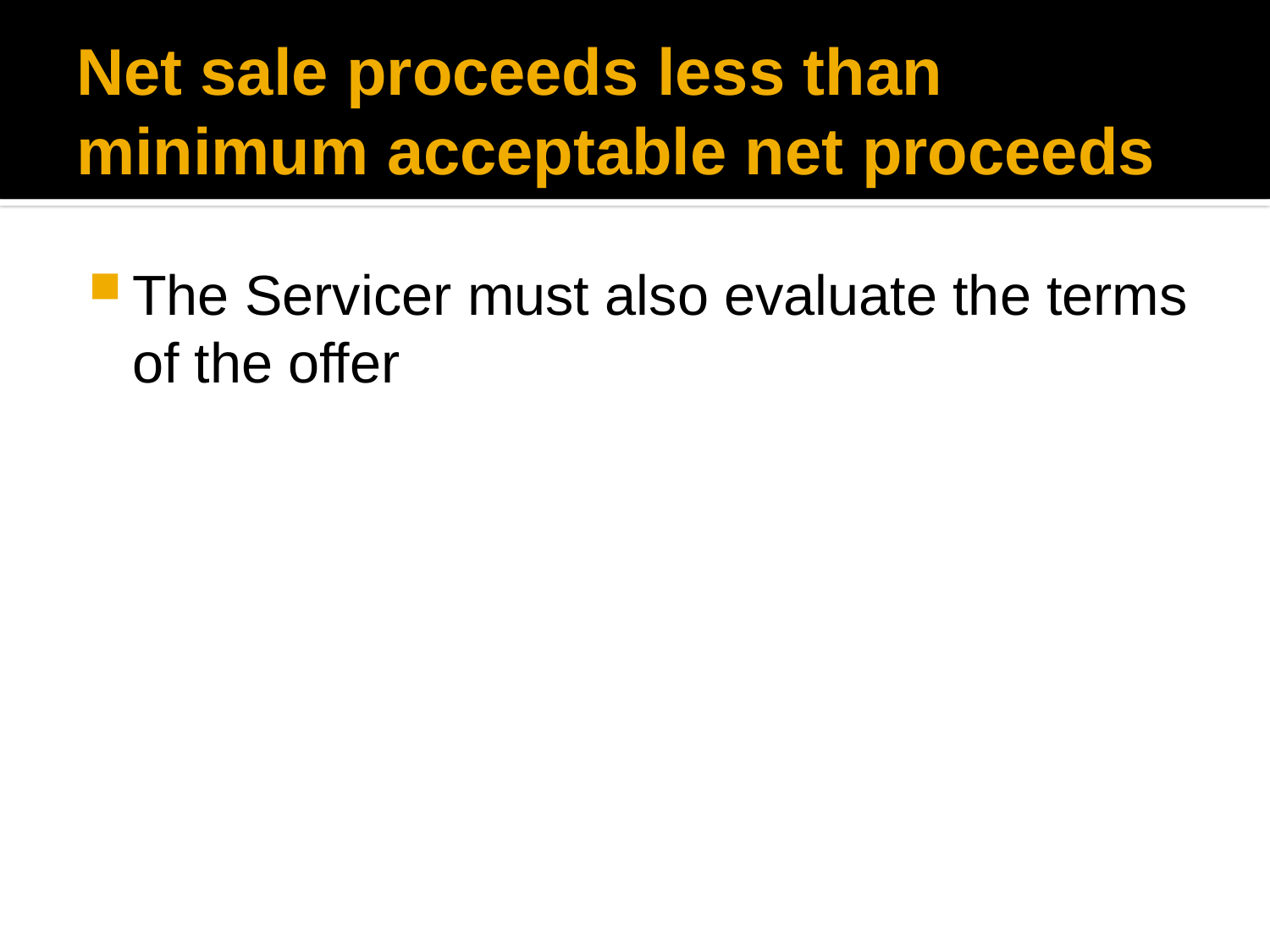

# Net sale proceeds less than minimum acceptable net proceeds
The Servicer must also evaluate the terms of the offer